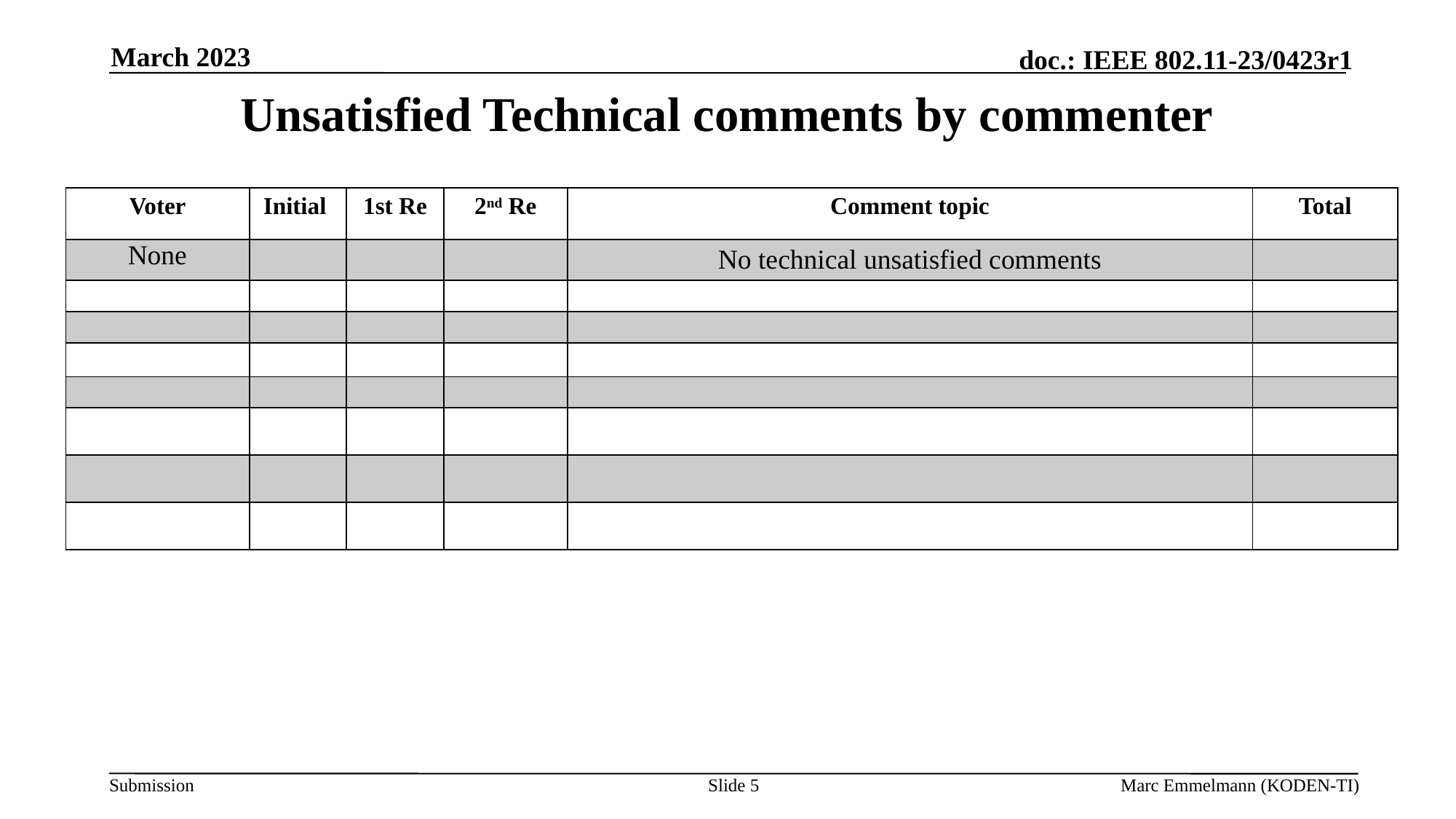

March 2023
# Unsatisfied Technical comments by commenter
| Voter | Initial | 1st Re | 2nd Re | Comment topic | Total |
| --- | --- | --- | --- | --- | --- |
| None |  |  |  | No technical unsatisfied comments |  |
|  |  |  |  |  |  |
|  |  |  |  |  |  |
|  |  |  |  |  |  |
|  |  |  |  |  |  |
|  |  |  |  |  |  |
|  |  |  |  |  |  |
|  |  |  |  |  |  |
Slide 5
Marc Emmelmann (KODEN-TI)